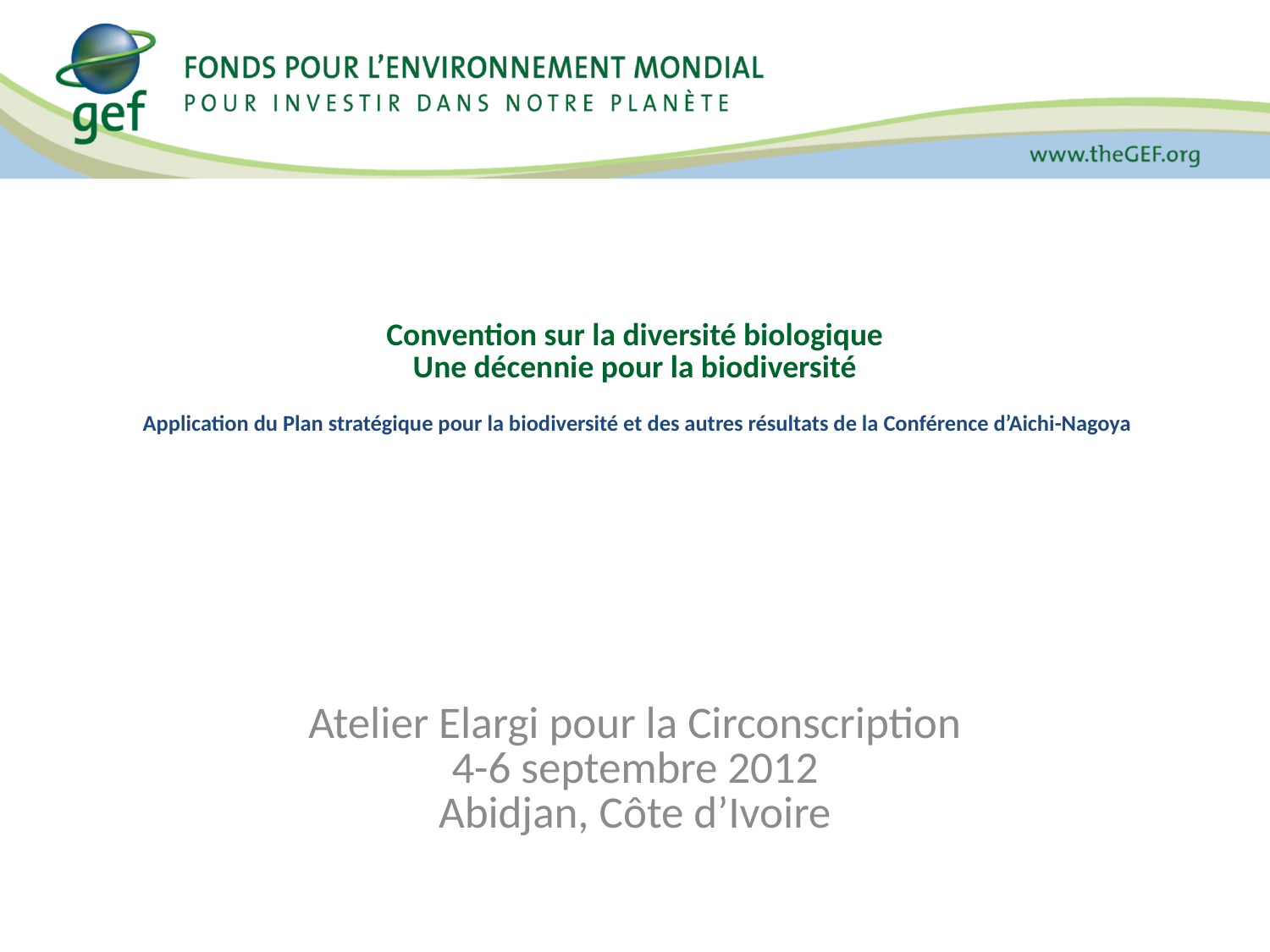

# Convention sur la diversité biologique Une décennie pour la biodiversité Application du Plan stratégique pour la biodiversité et des autres résultats de la Conférence d’Aichi-Nagoya
Atelier Elargi pour la Circonscription
4-6 septembre 2012
Abidjan, Côte d’Ivoire